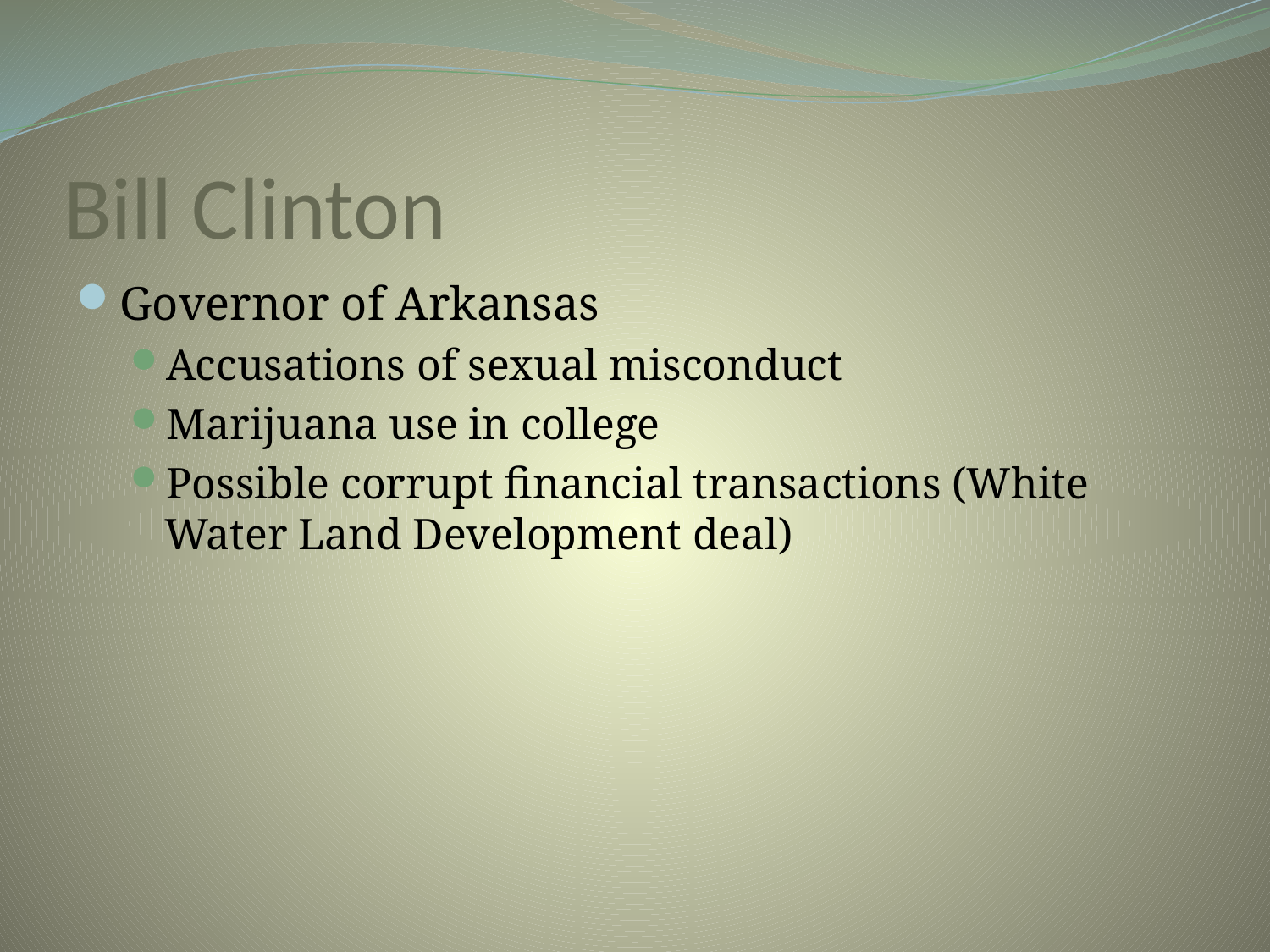

# Bill Clinton
Governor of Arkansas
Accusations of sexual misconduct
Marijuana use in college
Possible corrupt financial transactions (White Water Land Development deal)